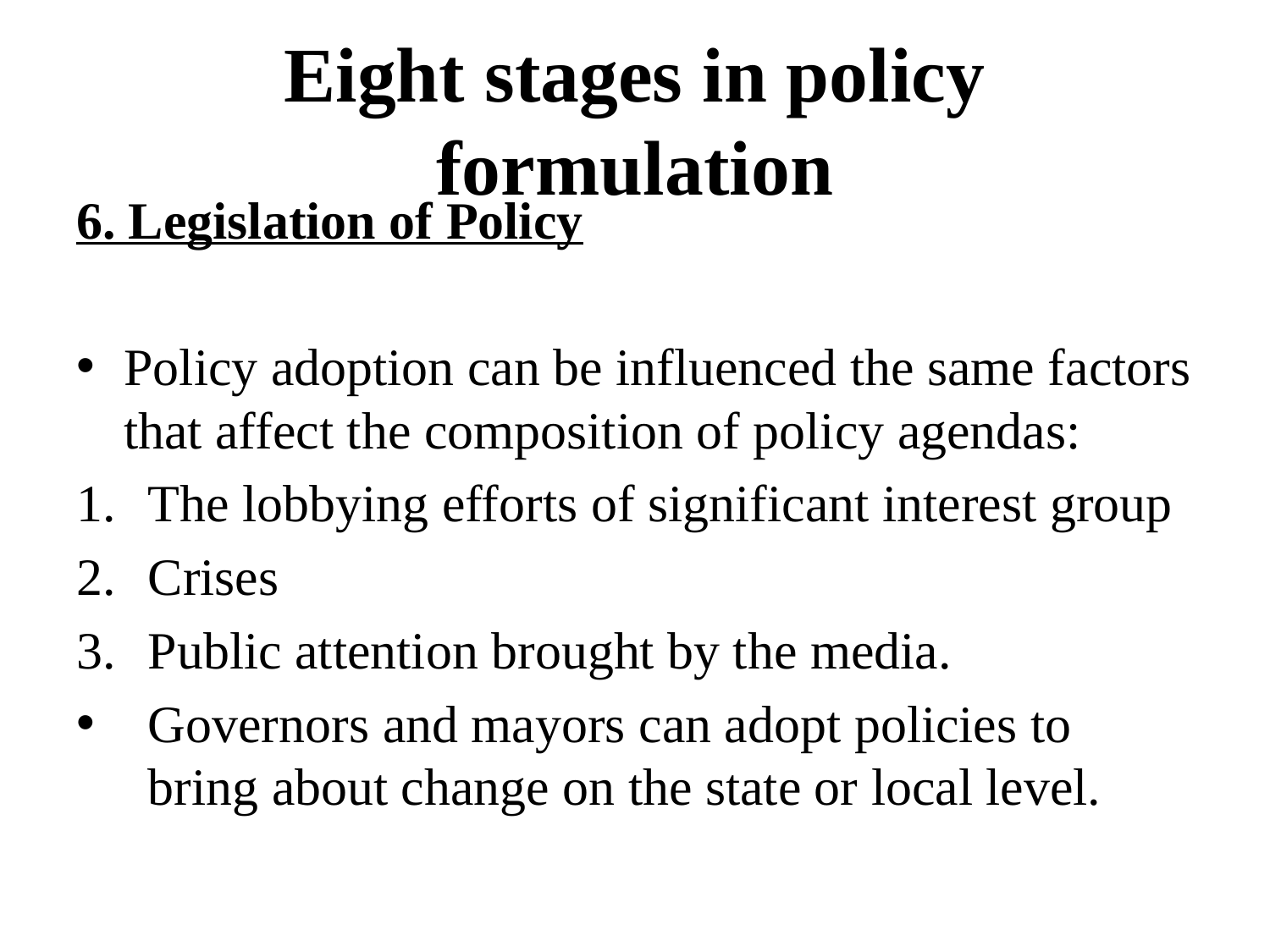

# Eight stages in policy formulation
6. Legislation of Policy

Policy adoption can be influenced the same factors that affect the composition of policy agendas:
The lobbying efforts of significant interest group
Crises
Public attention brought by the media.
Governors and mayors can adopt policies to bring about change on the state or local level.